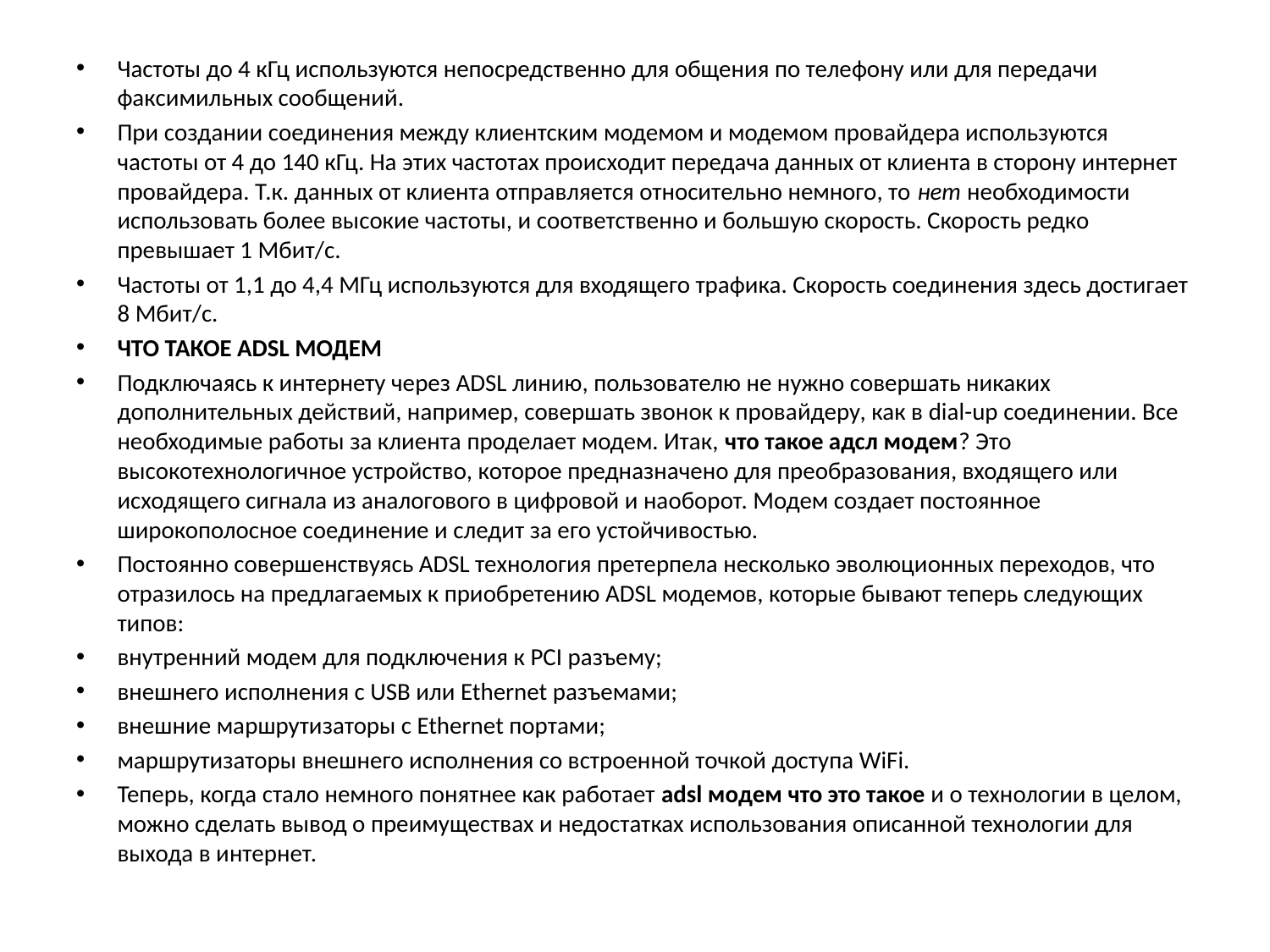

Частоты до 4 кГц используются непосредственно для общения по телефону или для передачи факсимильных сообщений.
При создании соединения между клиентским модемом и модемом провайдера используются частоты от 4 до 140 кГц. На этих частотах происходит передача данных от клиента в сторону интернет провайдера. Т.к. данных от клиента отправляется относительно немного, то нет необходимости использовать более высокие частоты, и соответственно и большую скорость. Скорость редко превышает 1 Мбит/с.
Частоты от 1,1 до 4,4 МГц используются для входящего трафика. Скорость соединения здесь достигает 8 Мбит/с.
ЧТО ТАКОЕ ADSL МОДЕМ
Подключаясь к интернету через ADSL линию, пользователю не нужно совершать никаких дополнительных действий, например, совершать звонок к провайдеру, как в dial-up соединении. Все необходимые работы за клиента проделает модем. Итак, что такое адсл модем? Это высокотехнологичное устройство, которое предназначено для преобразования, входящего или исходящего сигнала из аналогового в цифровой и наоборот. Модем создает постоянное широкополосное соединение и следит за его устойчивостью.
Постоянно совершенствуясь ADSL технология претерпела несколько эволюционных переходов, что отразилось на предлагаемых к приобретению ADSL модемов, которые бывают теперь следующих типов:
внутренний модем для подключения к PCI разъему;
внешнего исполнения с USB или Ethernet разъемами;
внешние маршрутизаторы с Ethernet портами;
маршрутизаторы внешнего исполнения со встроенной точкой доступа WiFi.
Теперь, когда стало немного понятнее как работает adsl модем что это такое и о технологии в целом, можно сделать вывод о преимуществах и недостатках использования описанной технологии для выхода в интернет.